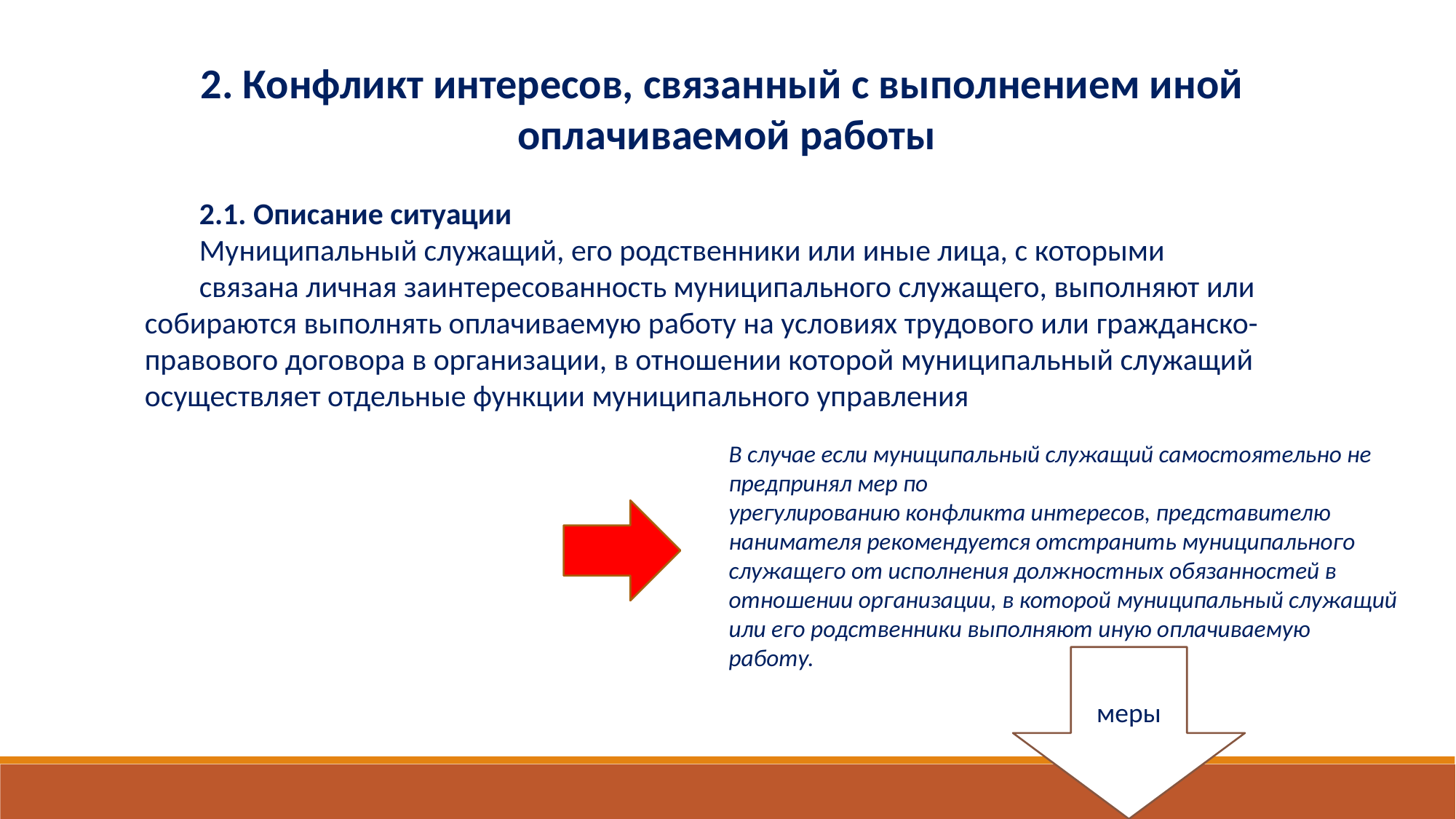

2. Конфликт интересов, связанный с выполнением иной
оплачиваемой работы

2.1. Описание ситуации
Муниципальный служащий, его родственники или иные лица, с которыми
связана личная заинтересованность муниципального служащего, выполняют или собираются выполнять оплачиваемую работу на условиях трудового или гражданско-правового договора в организации, в отношении которой муниципальный служащий осуществляет отдельные функции муниципального управления
В случае если муниципальный служащий самостоятельно не предпринял мер по
урегулированию конфликта интересов, представителю нанимателя рекомендуется отстранить муниципального служащего от исполнения должностных обязанностей в отношении организации, в которой муниципальный служащий или его родственники выполняют иную оплачиваемую работу.

меры